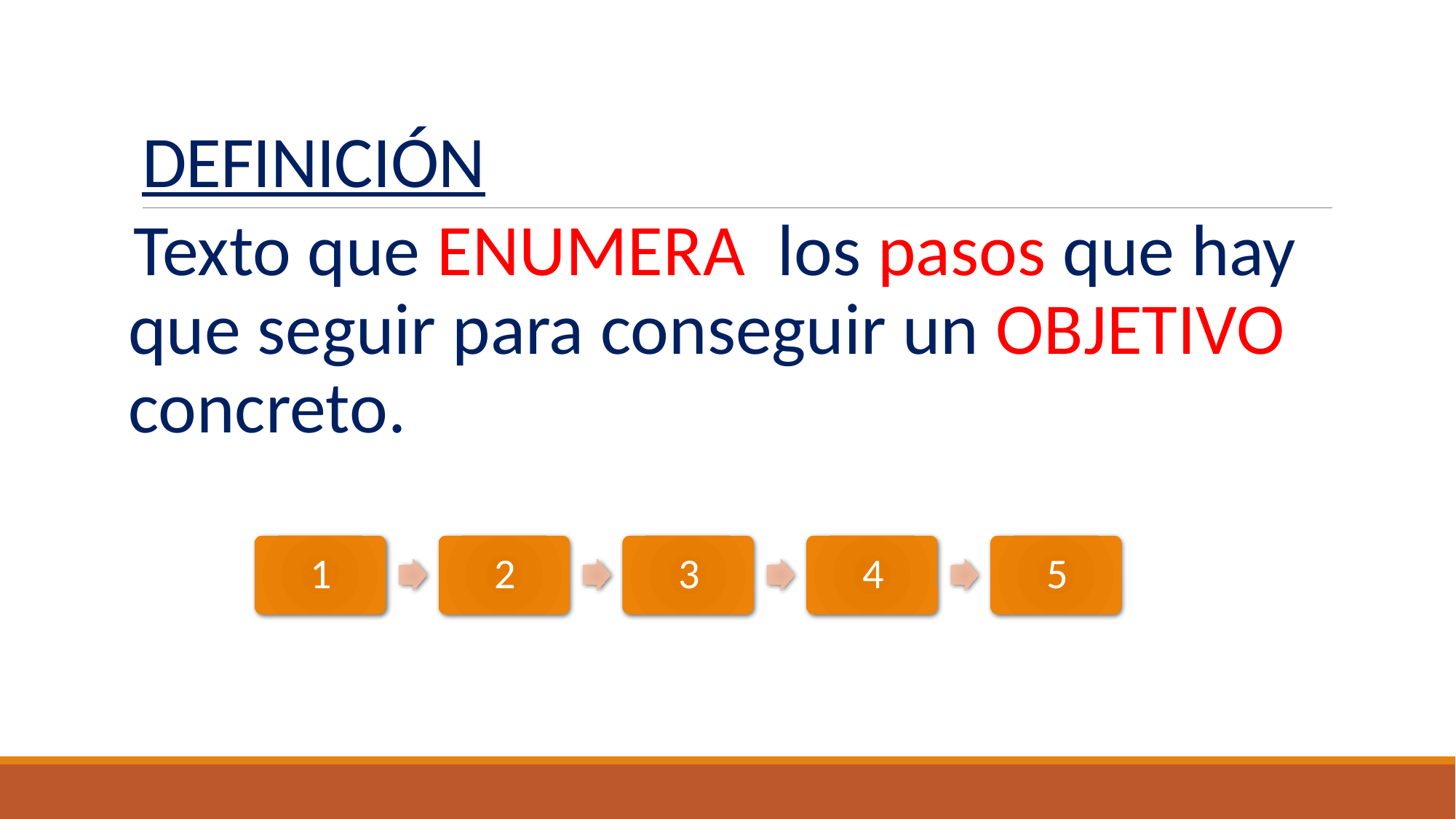

# DEFINICIÓN
Texto que ENUMERA  los pasos que hay que seguir para conseguir un OBJETIVO concreto.

1

2

3

4

5